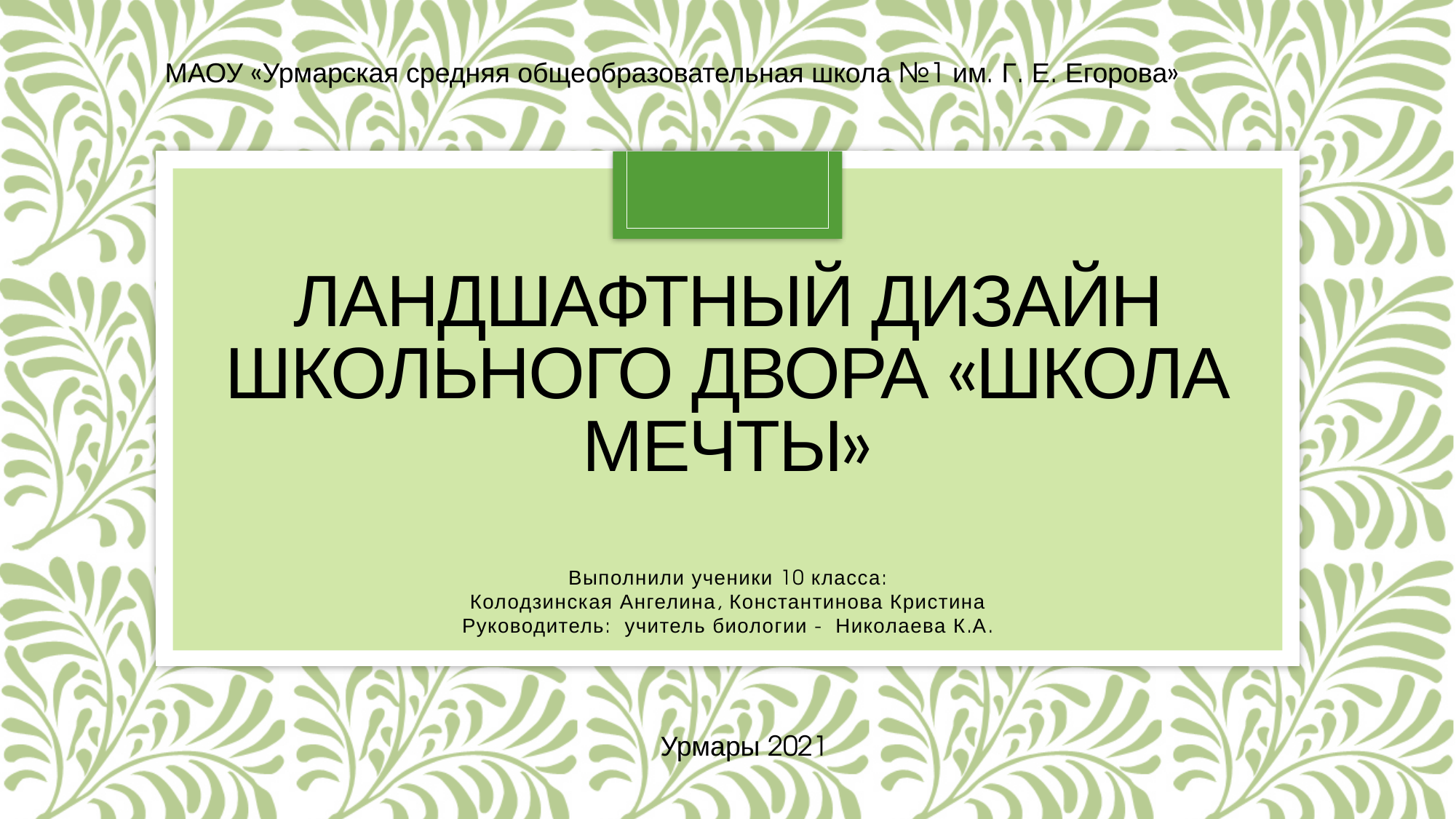

МАОУ «Урмарская средняя общеобразовательная школа №1 им. Г. Е. Егорова»
# Ландшафтный дизайн школьного двора «Школа мечты»
Выполнили ученики 10 класса:
 Колодзинская Ангелина, Константинова Кристина
Руководитель:  учитель биологии -  Николаева К.А.

Урмары 2021